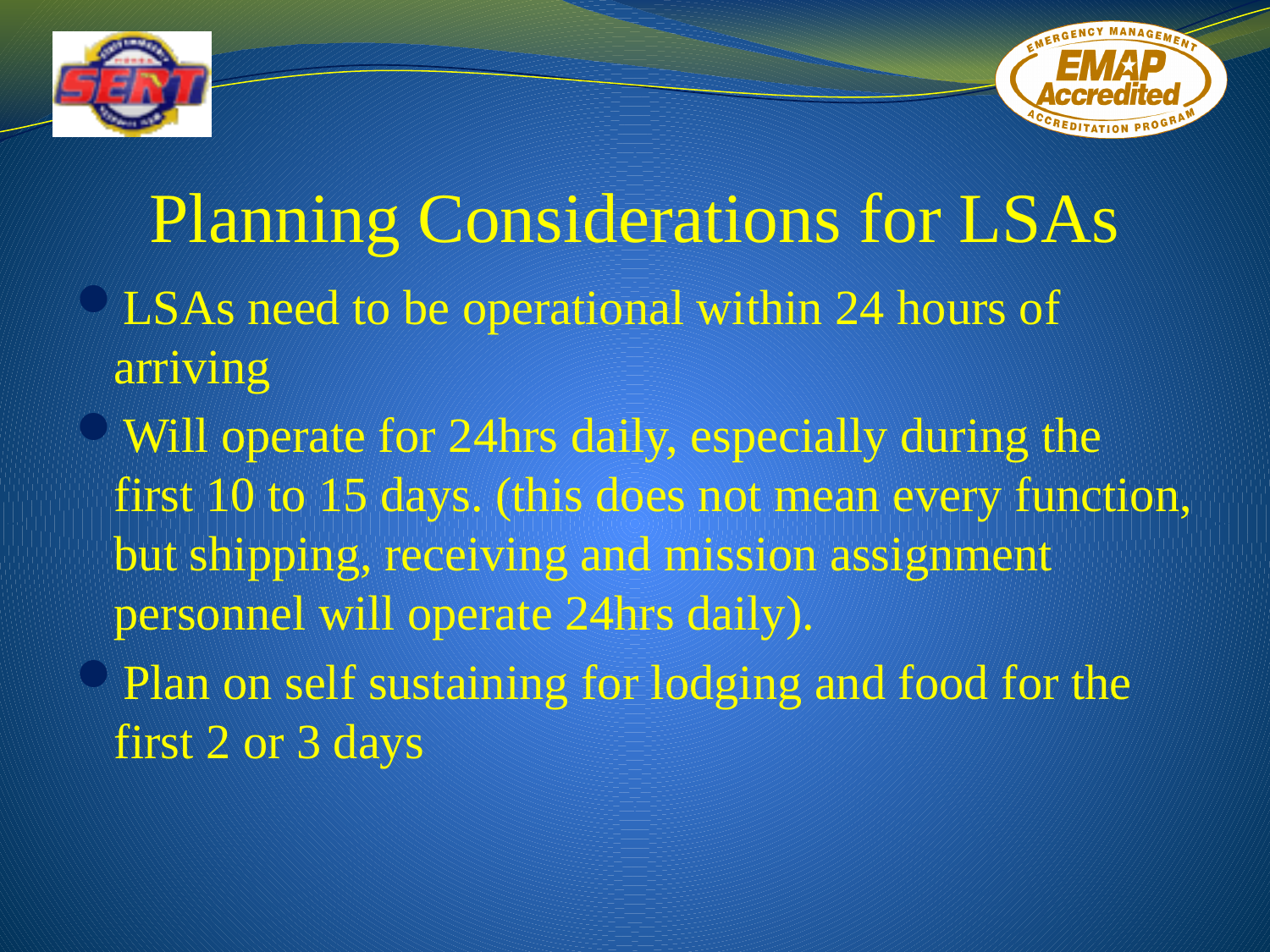

# Planning Considerations for LSAs
LSAs need to be operational within 24 hours of arriving
Will operate for 24hrs daily, especially during the first 10 to 15 days. (this does not mean every function, but shipping, receiving and mission assignment personnel will operate 24hrs daily).
Plan on self sustaining for lodging and food for the first 2 or 3 days